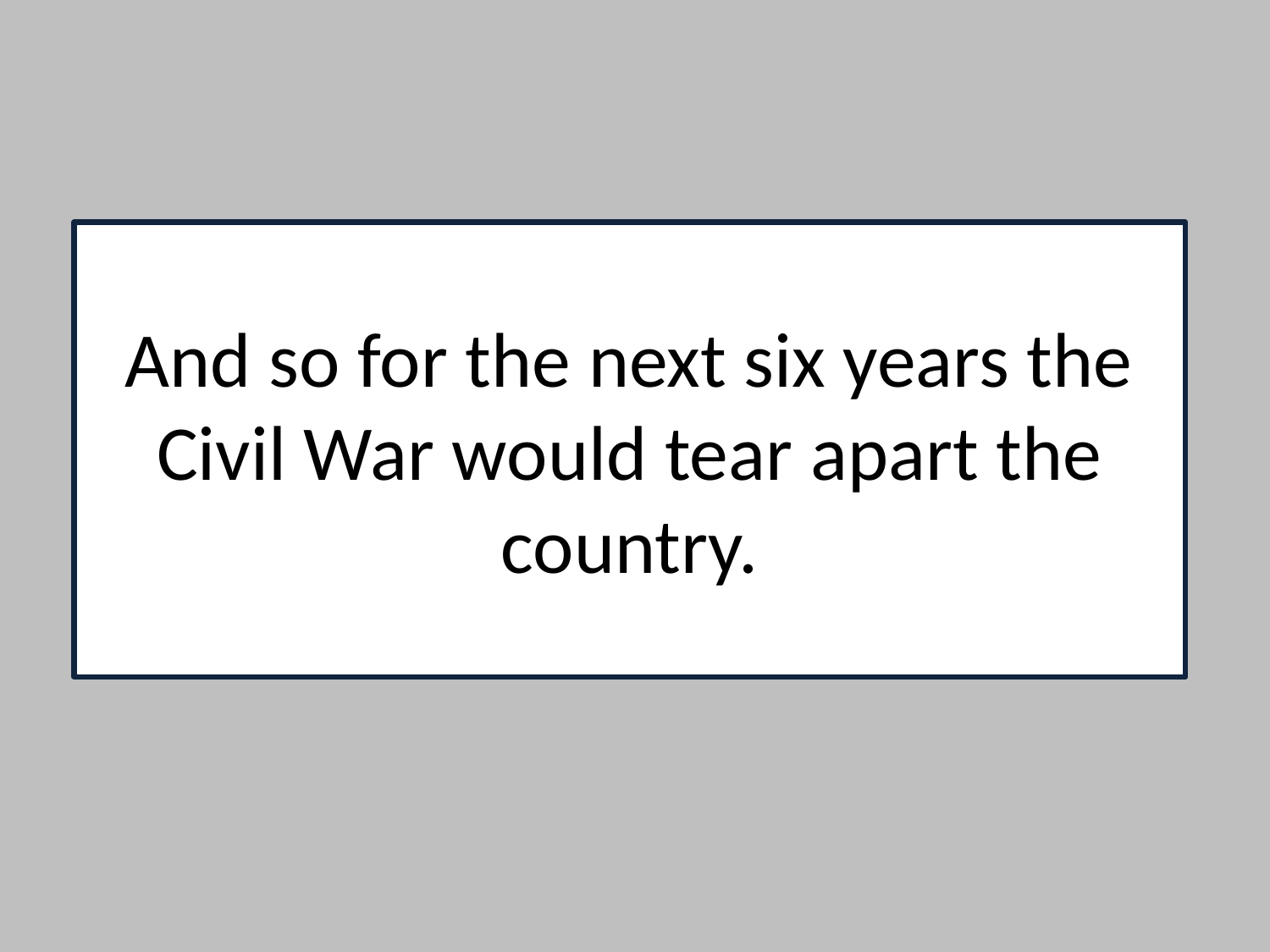

# And so for the next six years the Civil War would tear apart the country.